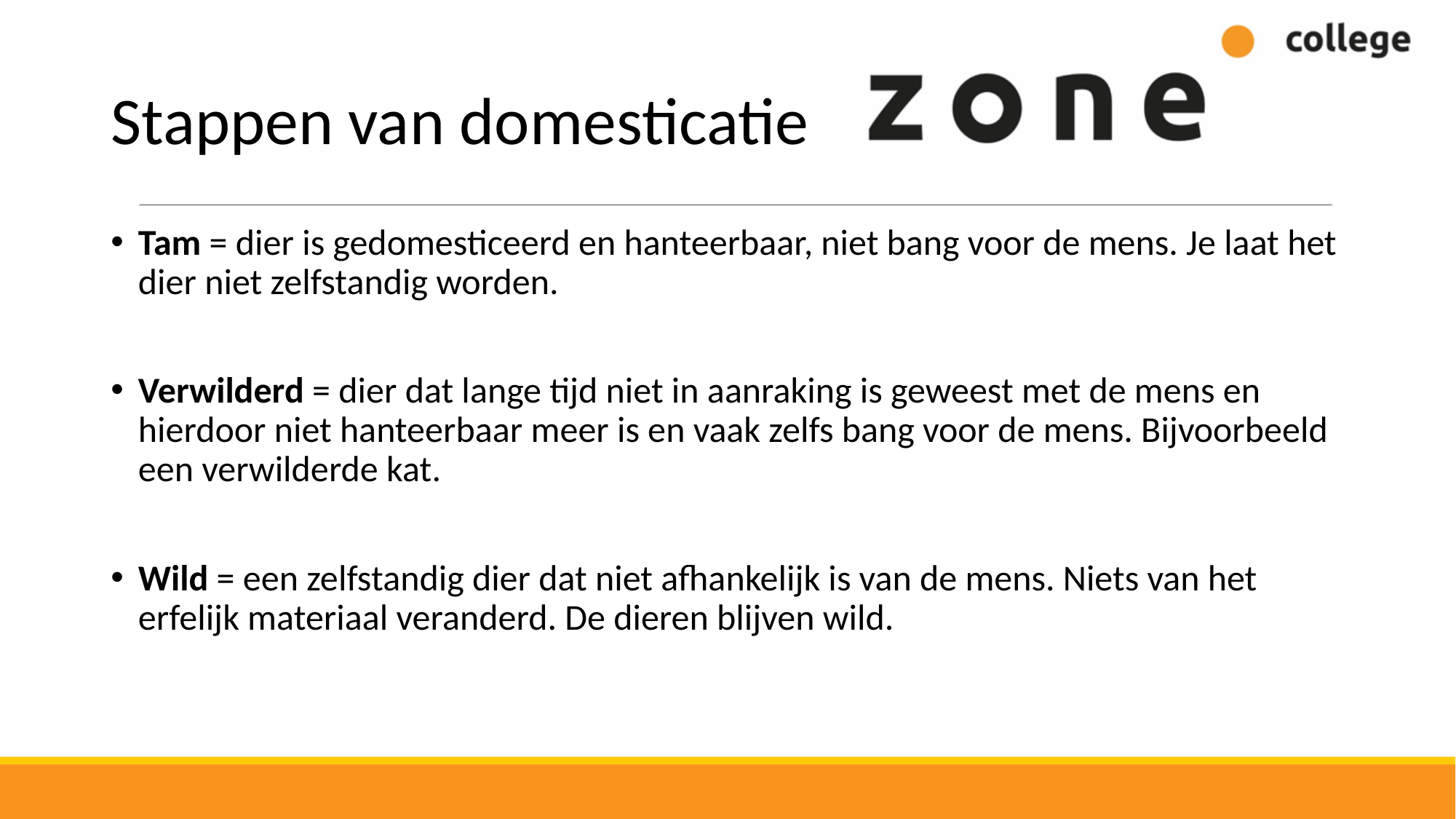

Domesticatie
# Stappen van domesticatie
Tam = dier is gedomesticeerd en hanteerbaar, niet bang voor de mens. Je laat het dier niet zelfstandig worden.

Verwilderd = dier dat lange tijd niet in aanraking is geweest met de mens en hierdoor niet hanteerbaar meer is en vaak zelfs bang voor de mens. Bijvoorbeeld een verwilderde kat.

Wild = een zelfstandig dier dat niet afhankelijk is van de mens. Niets van het erfelijk materiaal veranderd. De dieren blijven wild.